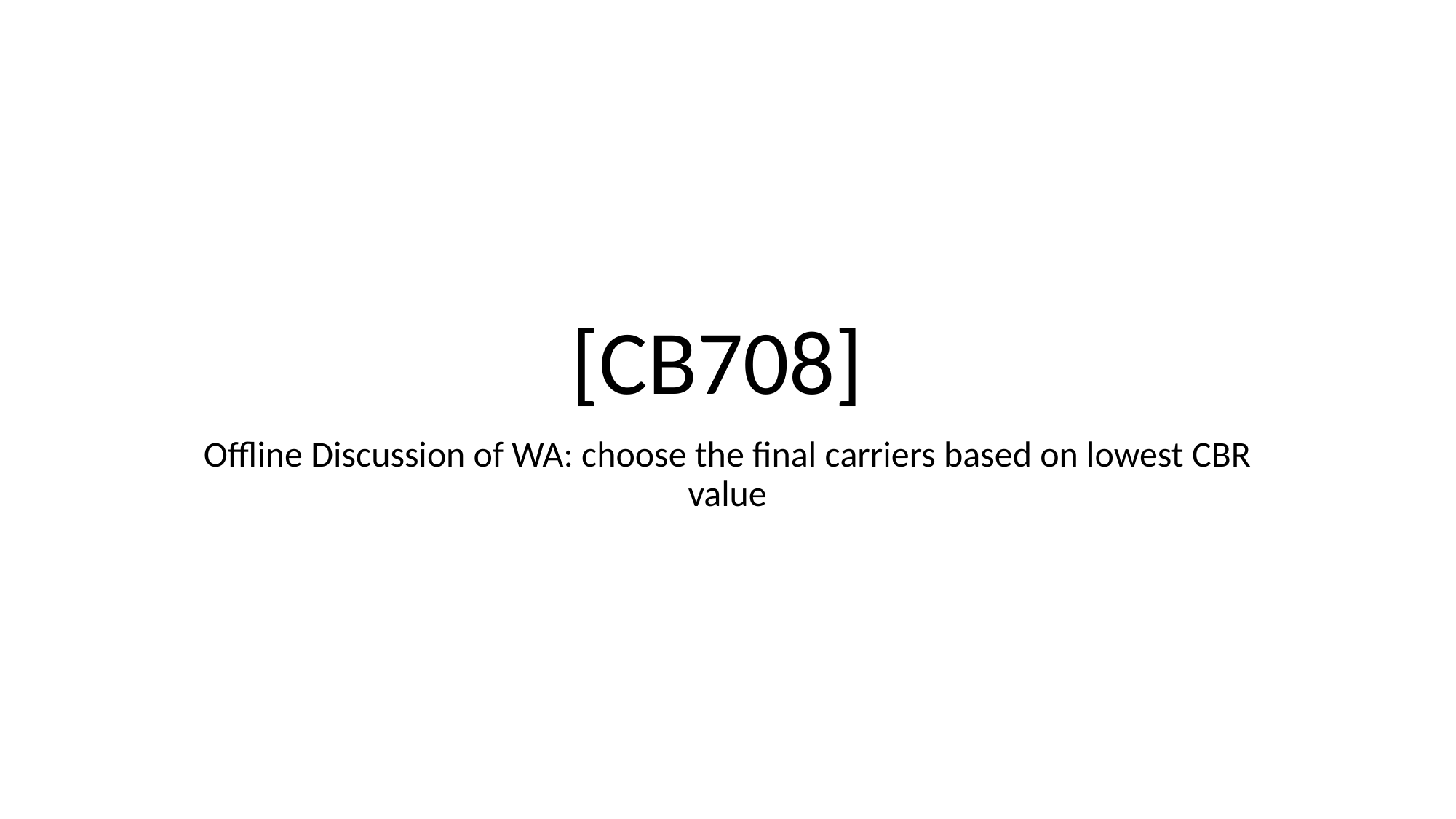

# [CB708]
Offline Discussion of WA: choose the final carriers based on lowest CBR value